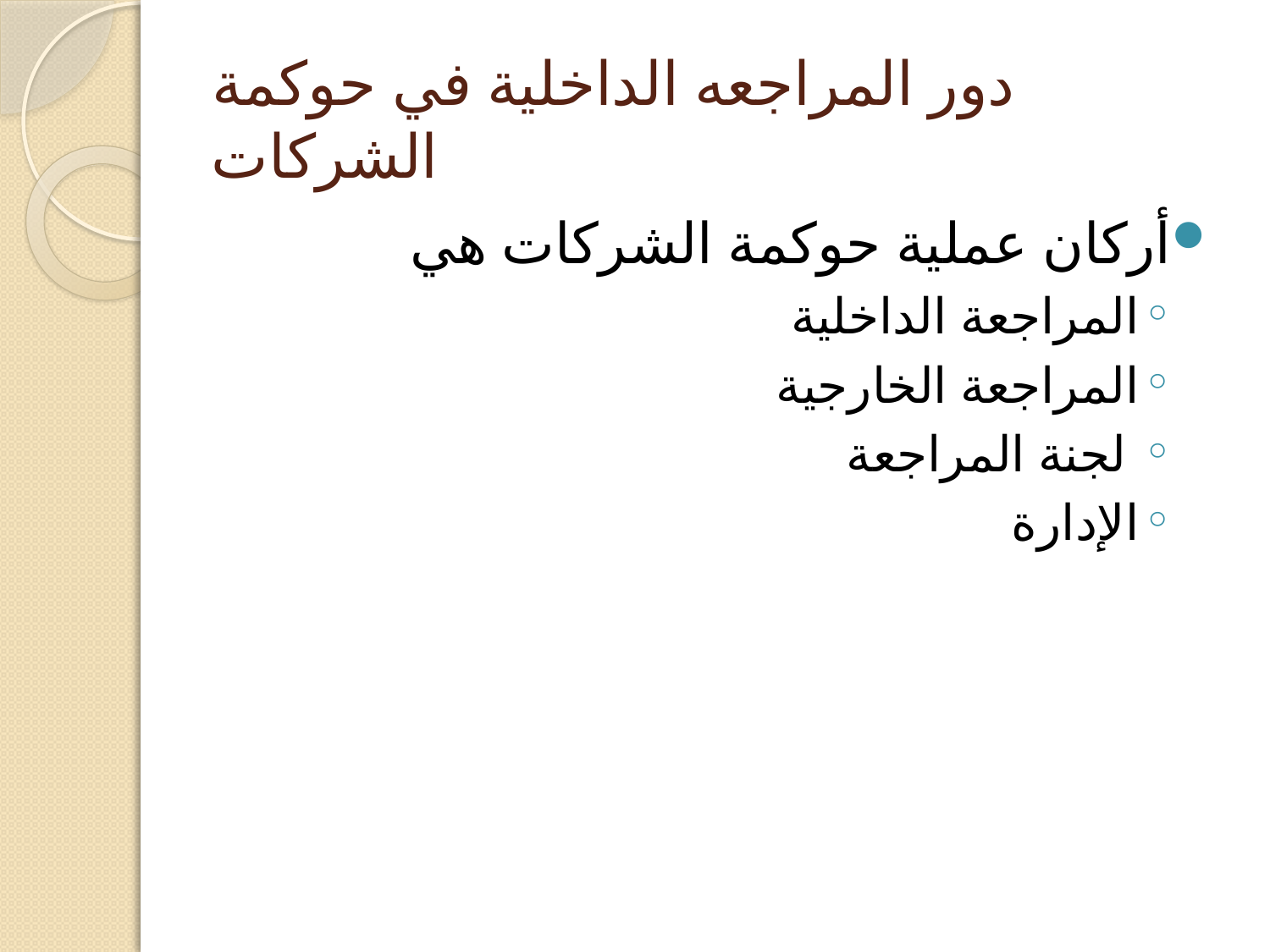

# دور المراجعه الداخلية في حوكمة الشركات
أركان عملية حوكمة الشركات هي
المراجعة الداخلية
المراجعة الخارجية
 لجنة المراجعة
الإدارة